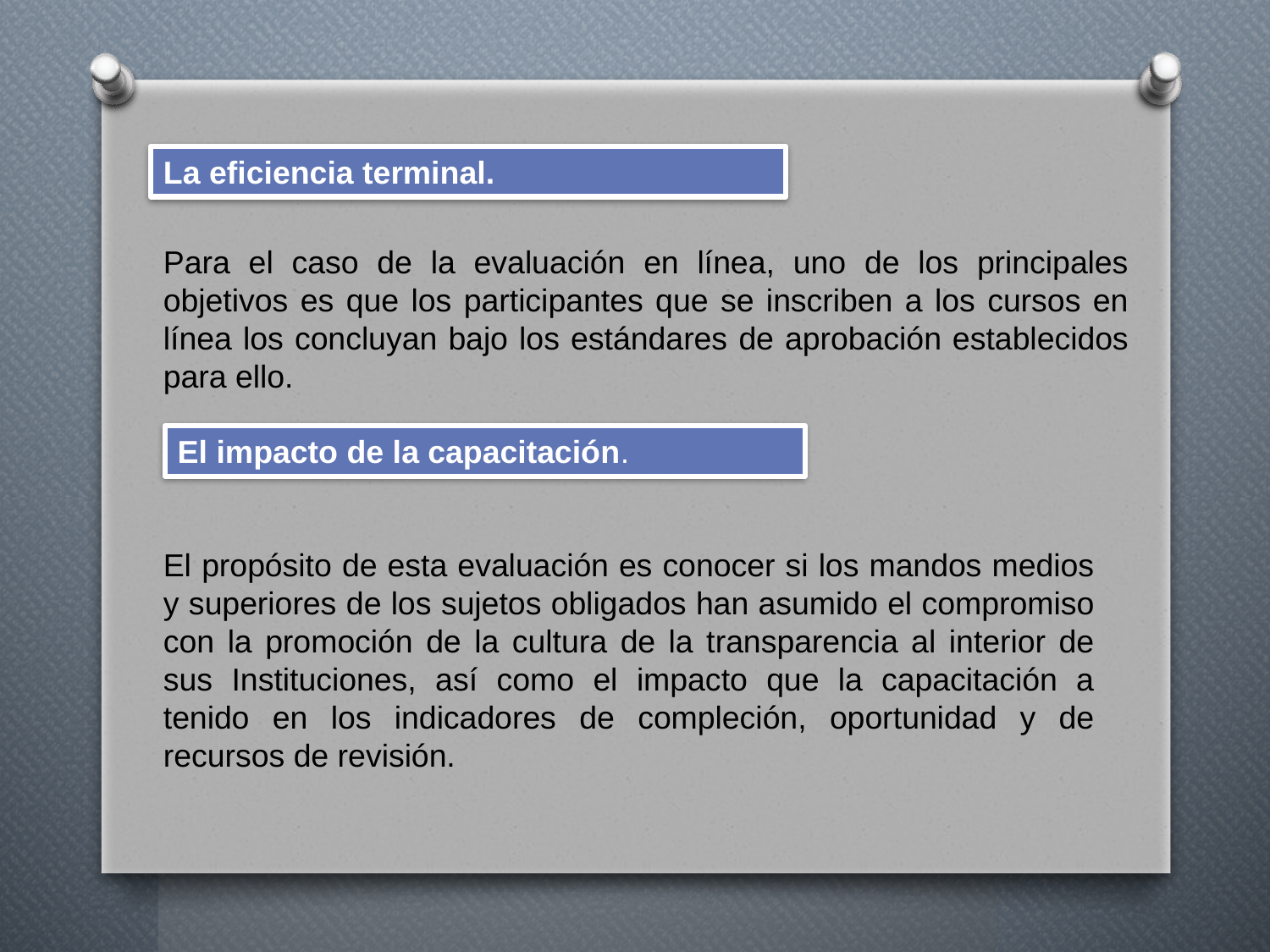

La eficiencia terminal.
Para el caso de la evaluación en línea, uno de los principales objetivos es que los participantes que se inscriben a los cursos en línea los concluyan bajo los estándares de aprobación establecidos para ello.
El impacto de la capacitación.
El propósito de esta evaluación es conocer si los mandos medios y superiores de los sujetos obligados han asumido el compromiso con la promoción de la cultura de la transparencia al interior de sus Instituciones, así como el impacto que la capacitación a tenido en los indicadores de compleción, oportunidad y de recursos de revisión.